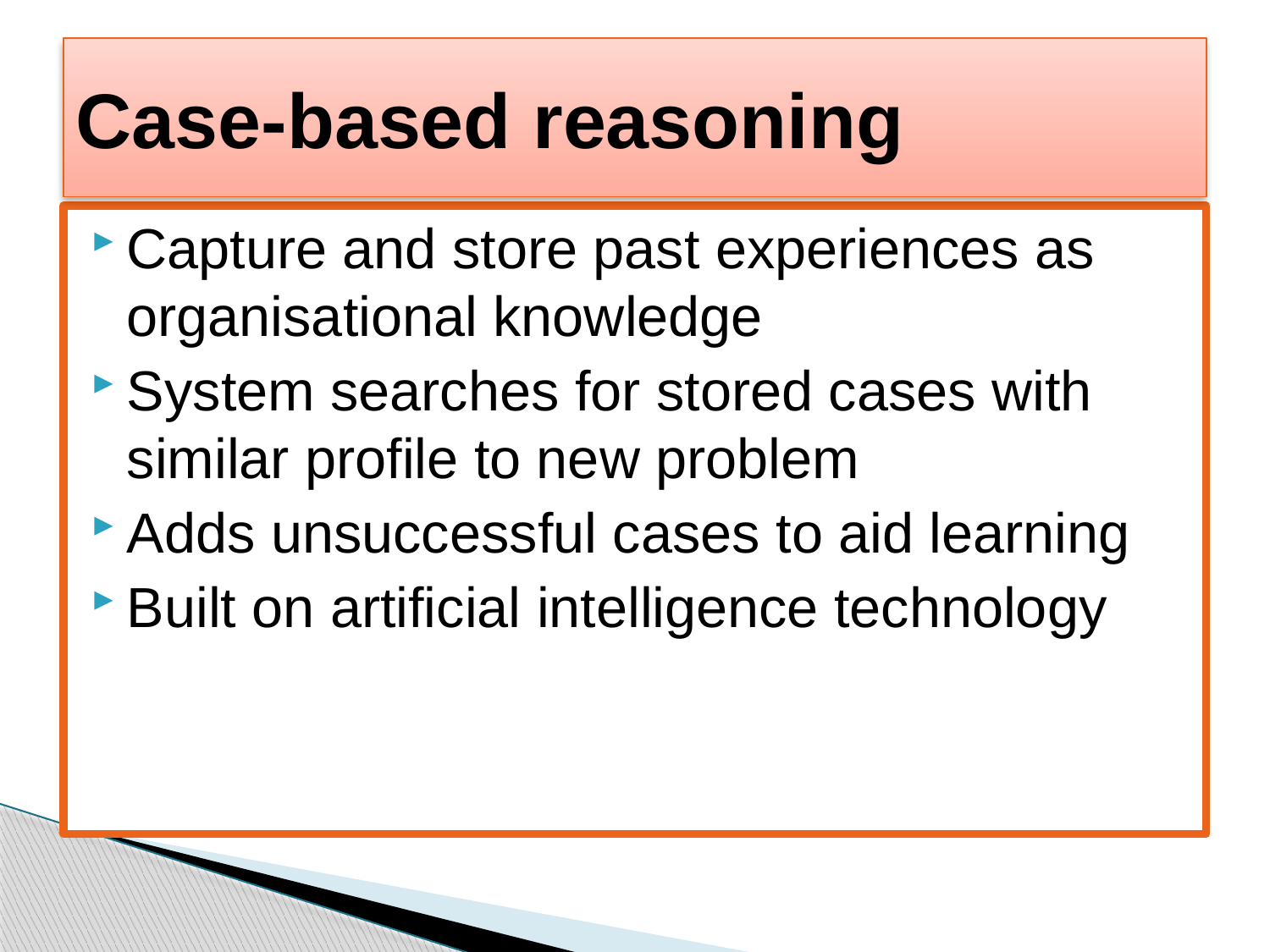

# Case-based reasoning
Capture and store past experiences as organisational knowledge
System searches for stored cases with similar profile to new problem
Adds unsuccessful cases to aid learning
Built on artificial intelligence technology